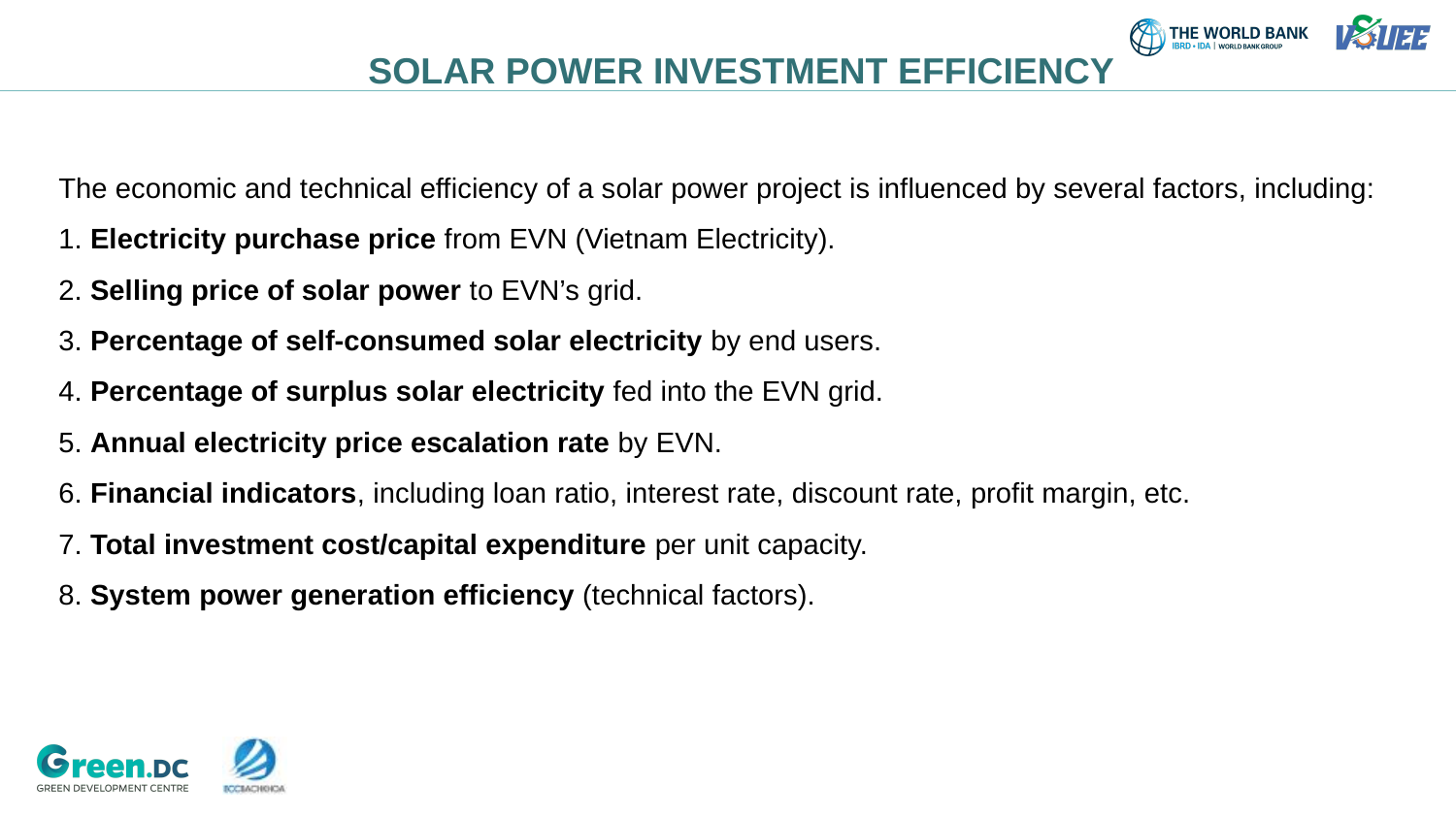

SOLAR POWER INVESTMENT EFFICIENCY
The economic and technical efficiency of a solar power project is influenced by several factors, including:
1. Electricity purchase price from EVN (Vietnam Electricity).
2. Selling price of solar power to EVN’s grid.
3. Percentage of self-consumed solar electricity by end users.
4. Percentage of surplus solar electricity fed into the EVN grid.
5. Annual electricity price escalation rate by EVN.
6. Financial indicators, including loan ratio, interest rate, discount rate, profit margin, etc.
7. Total investment cost/capital expenditure per unit capacity.
8. System power generation efficiency (technical factors).